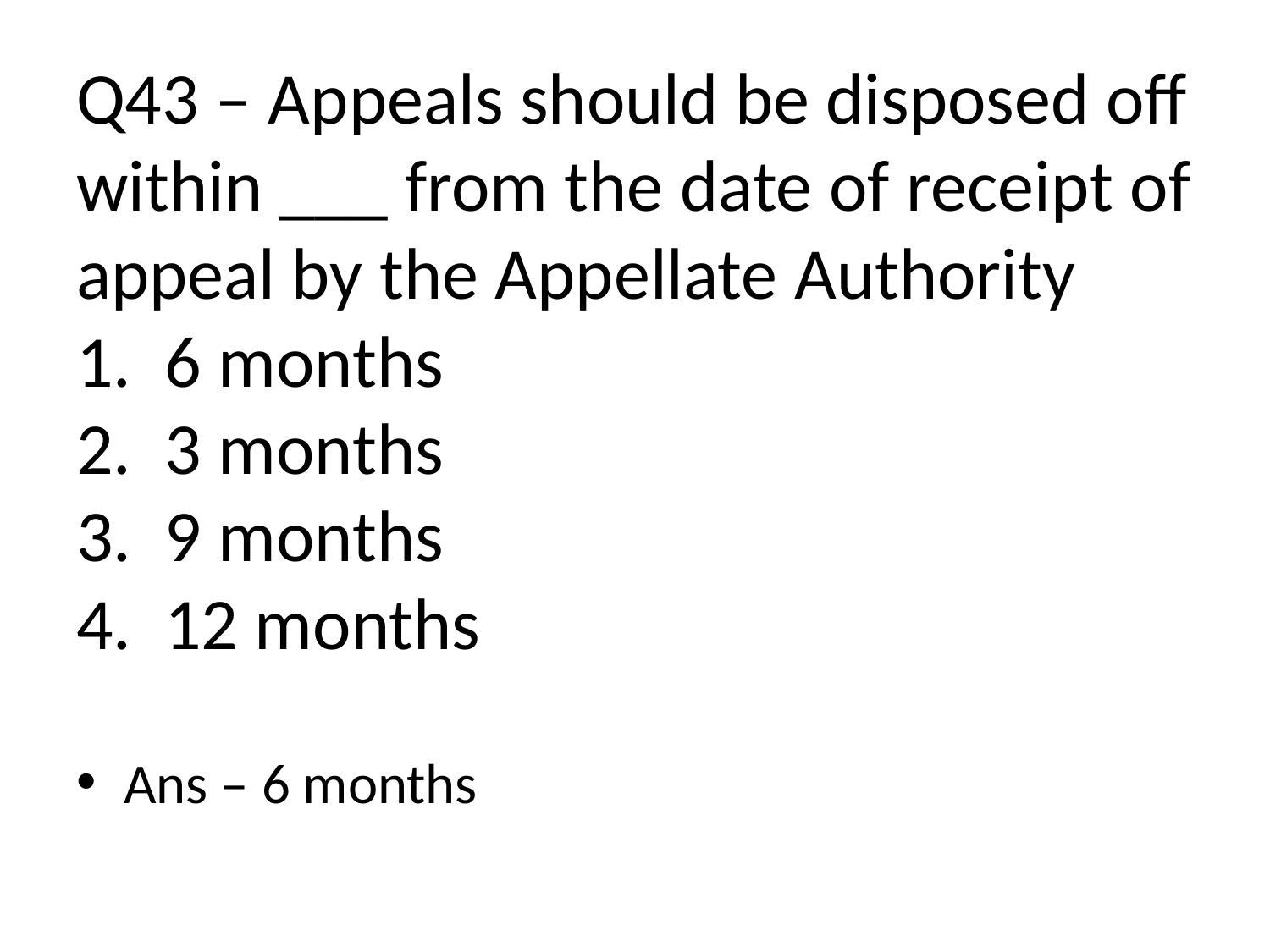

# Q43 – Appeals should be disposed off within ___ from the date of receipt of appeal by the Appellate Authority 1.  6 months 2.  3 months 3.  9 months 4.  12 months
Ans – 6 months